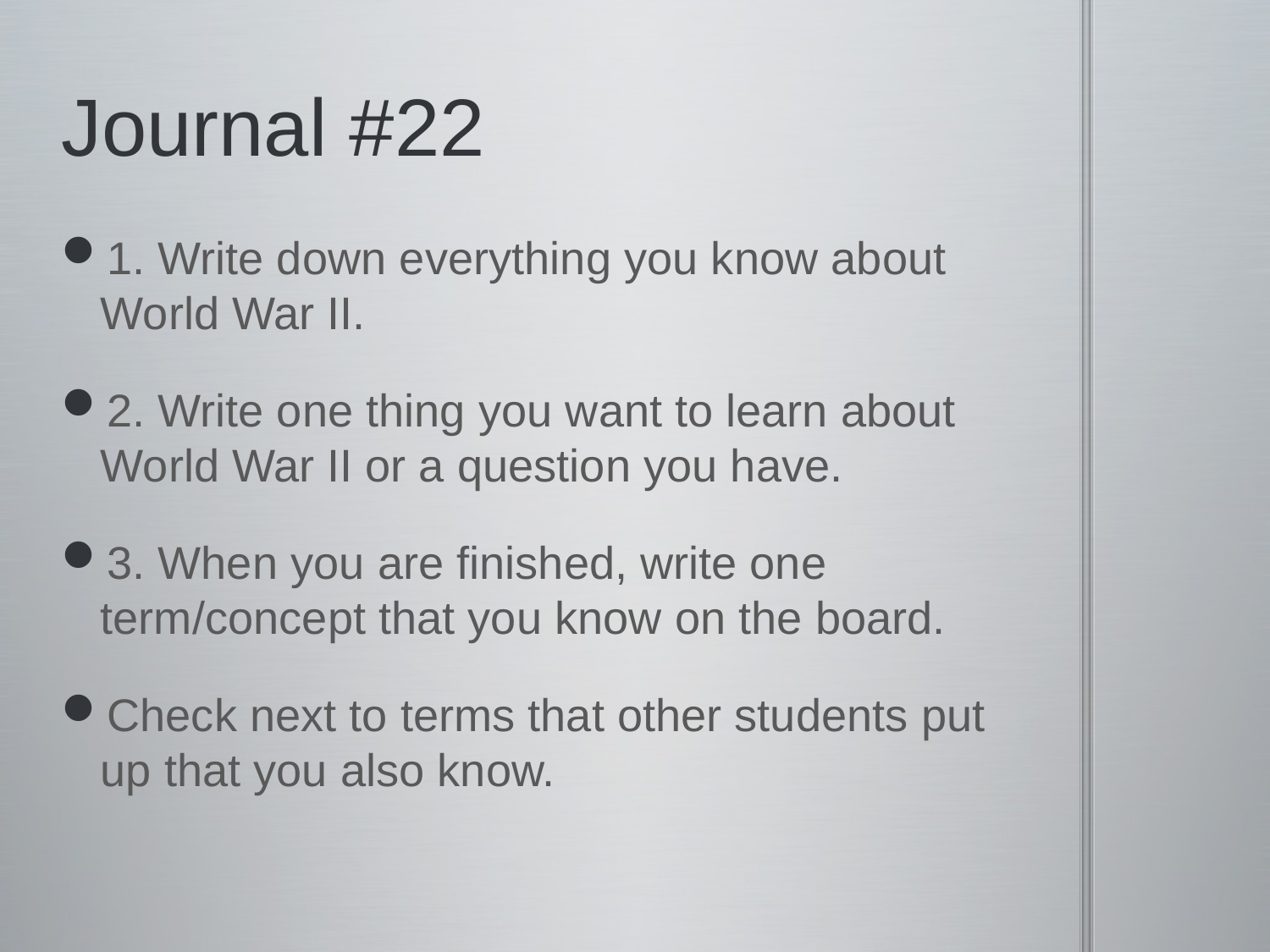

# Journal #22
1. Write down everything you know about World War II.
2. Write one thing you want to learn about World War II or a question you have.
3. When you are finished, write one term/concept that you know on the board.
Check next to terms that other students put up that you also know.